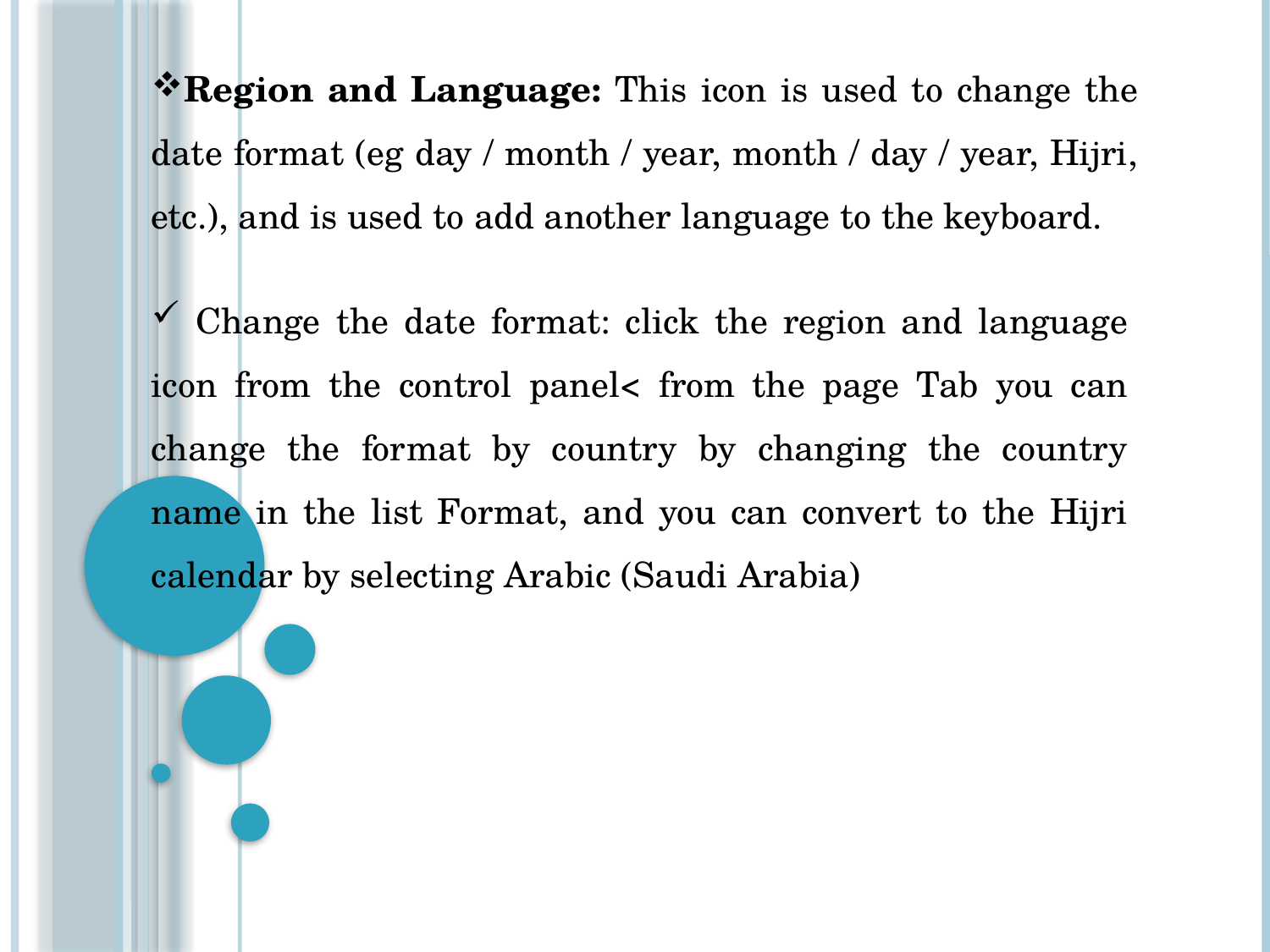

Region and Language: This icon is used to change the date format (eg day / month / year, month / day / year, Hijri, etc.), and is used to add another language to the keyboard.
 Change the date format: click the region and language icon from the control panel< from the page Tab you can change the format by country by changing the country name in the list Format, and you can convert to the Hijri calendar by selecting Arabic (Saudi Arabia)